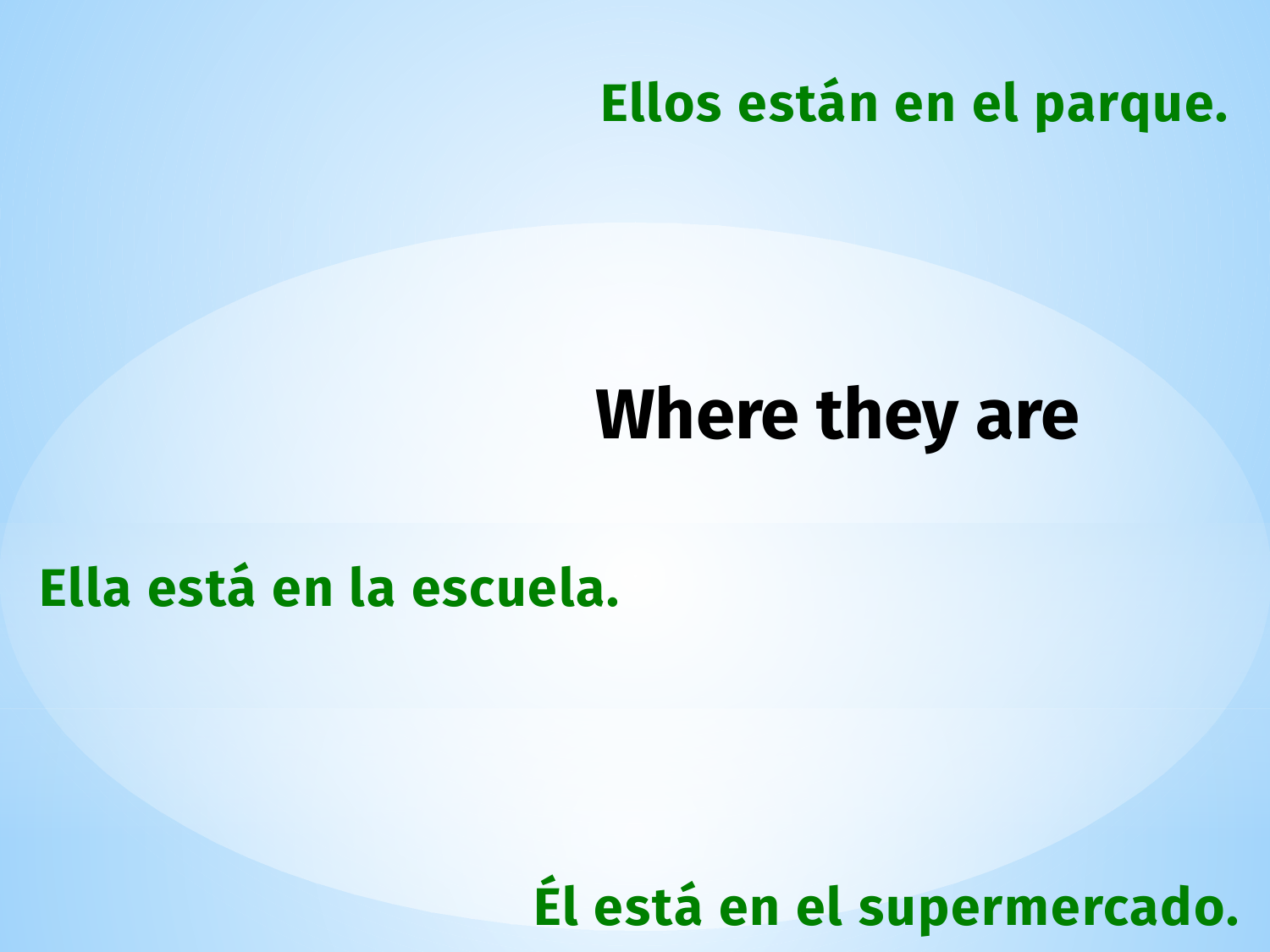

Ellos están en el parque.
Where they are
Ella está en la escuela.
Él está en el supermercado.